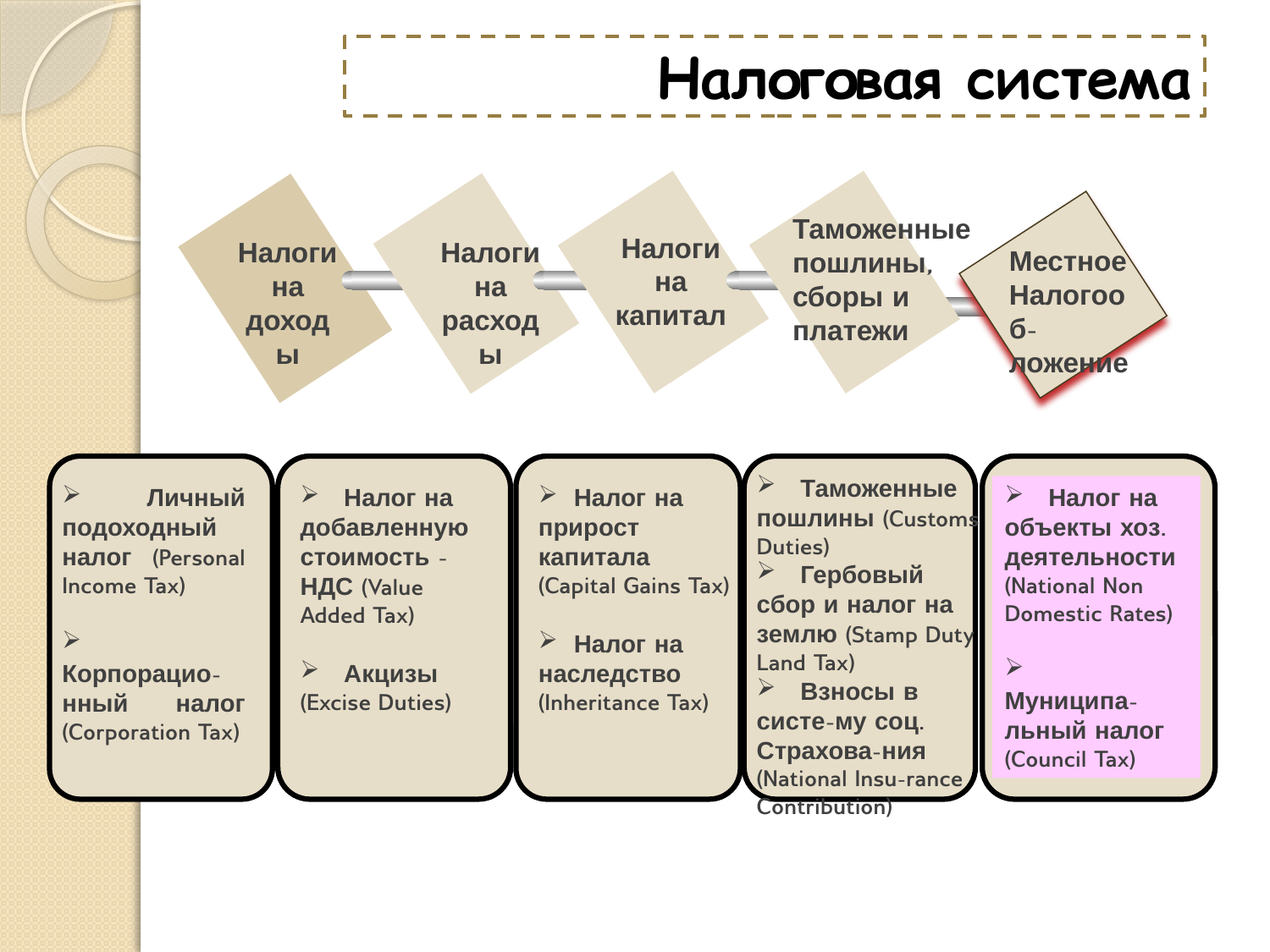

Налоговая система

Таможенные
пошлины,
сборы и
платежи

Налоги на капитал
Налоги на доходы
Налоги на расходы
Местное
Налогооб-ложение

   Таможенные пошлины (Customs Duties)
   Гербовый сбор и налог на землю (Stamp Duty Land Tax)
   Взносы в систе-му соц. Страхова-ния (National Insu-rance Contribution)
  Личный подоходный налог (Personal Income Tax)

  Корпорацио-нный налог (Corporation Tax)
   Налог на добавленную стоимость - НДС (Value Added Tax)

   Акцизы (Excise Duties)
  Налог на прирост капитала (Capital Gains Tax)

  Налог на наследство (Inheritance Tax)
   Налог на объекты хоз. деятельности (National Non Domestic Rates)

    Муниципа-льный налог (Council Tax)